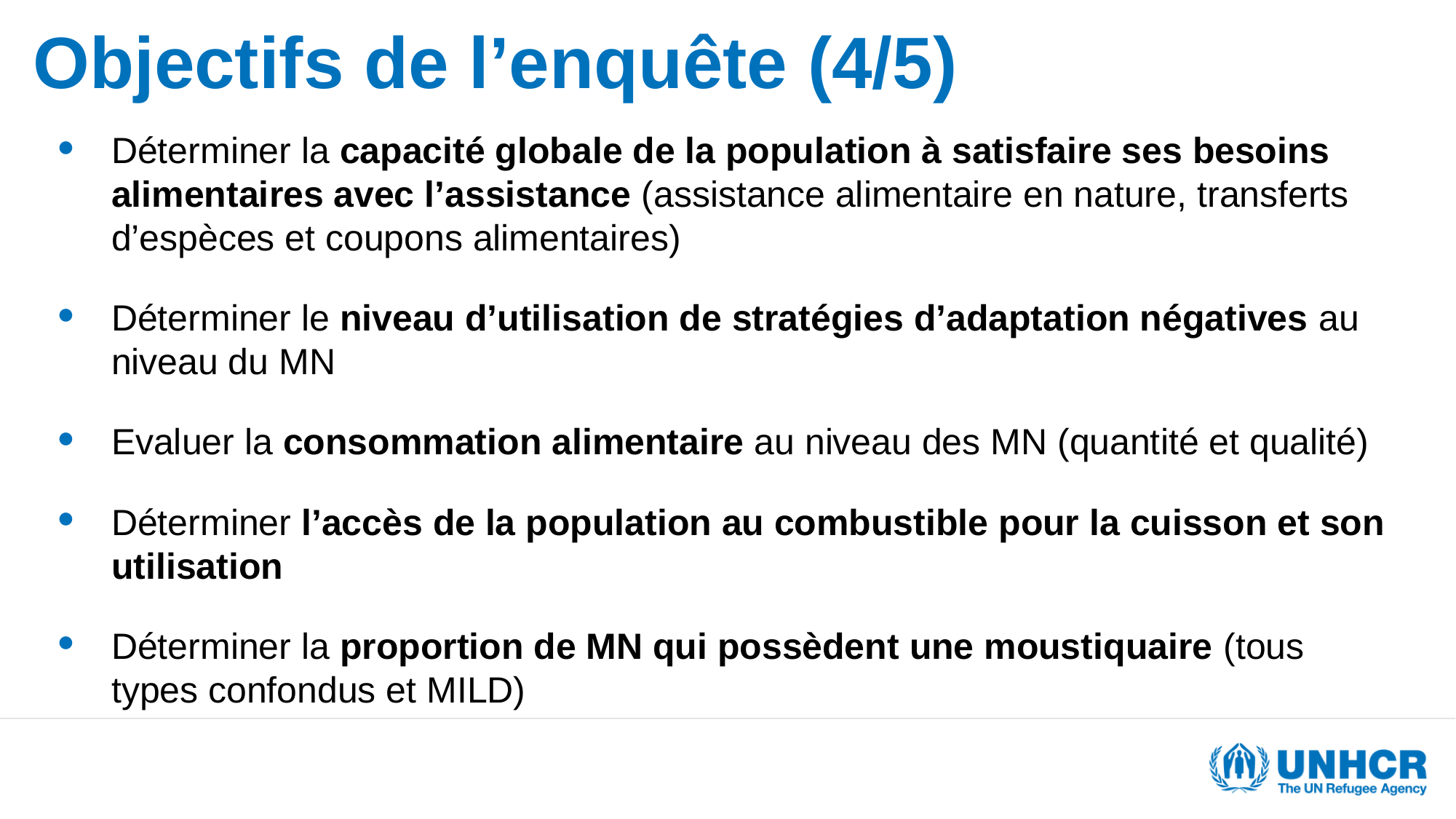

# Objectifs de l’enquête (4/5)
Déterminer la capacité globale de la population à satisfaire ses besoins alimentaires avec l’assistance (assistance alimentaire en nature, transferts d’espèces et coupons alimentaires)

Déterminer le niveau d’utilisation de stratégies d’adaptation négatives au niveau du MN

Evaluer la consommation alimentaire au niveau des MN (quantité et qualité)

Déterminer l’accès de la population au combustible pour la cuisson et son utilisation

Déterminer la proportion de MN qui possèdent une moustiquaire (tous types confondus et MILD)